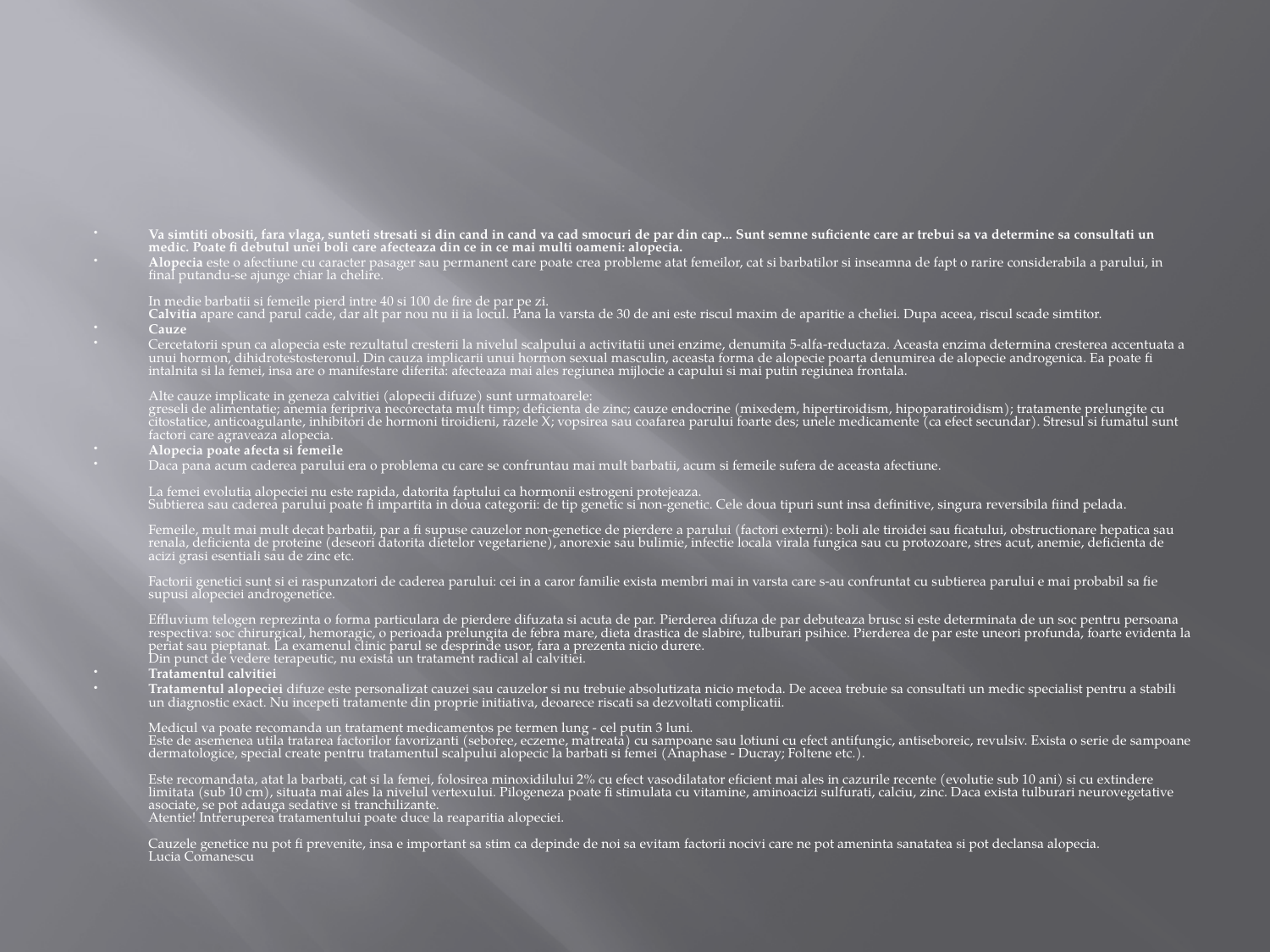

#
Va simtiti obositi, fara vlaga, sunteti stresati si din cand in cand va cad smocuri de par din cap... Sunt semne suficiente care ar trebui sa va determine sa consultati un medic. Poate fi debutul unei boli care afecteaza din ce in ce mai multi oameni: alopecia.
Alopecia este o afectiune cu caracter pasager sau permanent care poate crea probleme atat femeilor, cat si barbatilor si inseamna de fapt o rarire considerabila a parului, in final putandu-se ajunge chiar la chelire.
In medie barbatii si femeile pierd intre 40 si 100 de fire de par pe zi.
Calvitia apare cand parul cade, dar alt par nou nu ii ia locul. Pana la varsta de 30 de ani este riscul maxim de aparitie a cheliei. Dupa aceea, riscul scade simtitor.
Cauze
Cercetatorii spun ca alopecia este rezultatul cresterii la nivelul scalpului a activitatii unei enzime, denumita 5-alfa-reductaza. Aceasta enzima determina cresterea accentuata a unui hormon, dihidrotestosteronul. Din cauza implicarii unui hormon sexual masculin, aceasta forma de alopecie poarta denumirea de alopecie androgenica. Ea poate fi intalnita si la femei, insa are o manifestare diferita: afecteaza mai ales regiunea mijlocie a capului si mai putin regiunea frontala.
Alte cauze implicate in geneza calvitiei (alopecii difuze) sunt urmatoarele:
greseli de alimentatie; anemia feripriva necorectata mult timp; deficienta de zinc; cauze endocrine (mixedem, hipertiroidism, hipoparatiroidism); tratamente prelungite cu citostatice, anticoagulante, inhibitori de hormoni tiroidieni, razele X; vopsirea sau coafarea parului foarte des; unele medicamente (ca efect secundar). Stresul si fumatul sunt factori care agraveaza alopecia.
Alopecia poate afecta si femeile
Daca pana acum caderea parului era o problema cu care se confruntau mai mult barbatii, acum si femeile sufera de aceasta afectiune.
La femei evolutia alopeciei nu este rapida, datorita faptului ca hormonii estrogeni protejeaza.
Subtierea sau caderea parului poate fi impartita in doua categorii: de tip genetic si non-genetic. Cele doua tipuri sunt insa definitive, singura reversibila fiind pelada.
Femeile, mult mai mult decat barbatii, par a fi supuse cauzelor non-genetice de pierdere a parului (factori externi): boli ale tiroidei sau ficatului, obstructionare hepatica sau renala, deficienta de proteine (deseori datorita dietelor vegetariene), anorexie sau bulimie, infectie locala virala fungica sau cu protozoare, stres acut, anemie, deficienta de acizi grasi esentiali sau de zinc etc.
Factorii genetici sunt si ei raspunzatori de caderea parului: cei in a caror familie exista membri mai in varsta care s-au confruntat cu subtierea parului e mai probabil sa fie supusi alopeciei androgenetice.
Effluvium telogen reprezinta o forma particulara de pierdere difuzata si acuta de par. Pierderea difuza de par debuteaza brusc si este determinata de un soc pentru persoana respectiva: soc chirurgical, hemoragic, o perioada prelungita de febra mare, dieta drastica de slabire, tulburari psihice. Pierderea de par este uneori profunda, foarte evidenta la periat sau pieptanat. La examenul clinic parul se desprinde usor, fara a prezenta nicio durere.
Din punct de vedere terapeutic, nu exista un tratament radical al calvitiei.
Tratamentul calvitiei
Tratamentul alopeciei difuze este personalizat cauzei sau cauzelor si nu trebuie absolutizata nicio metoda. De aceea trebuie sa consultati un medic specialist pentru a stabili un diagnostic exact. Nu incepeti tratamente din proprie initiativa, deoarece riscati sa dezvoltati complicatii.
Medicul va poate recomanda un tratament medicamentos pe termen lung - cel putin 3 luni.
Este de asemenea utila tratarea factorilor favorizanti (seboree, eczeme, matreata) cu sampoane sau lotiuni cu efect antifungic, antiseboreic, revulsiv. Exista o serie de sampoane dermatologice, special create pentru tratamentul scalpului alopecic la barbati si femei (Anaphase - Ducray; Foltene etc.).
Este recomandata, atat la barbati, cat si la femei, folosirea minoxidilului 2% cu efect vasodilatator eficient mai ales in cazurile recente (evolutie sub 10 ani) si cu extindere limitata (sub 10 cm), situata mai ales la nivelul vertexului. Pilogeneza poate fi stimulata cu vitamine, aminoacizi sulfurati, calciu, zinc. Daca exista tulburari neurovegetative asociate, se pot adauga sedative si tranchilizante.
Atentie! Intreruperea tratamentului poate duce la reaparitia alopeciei.
Cauzele genetice nu pot fi prevenite, insa e important sa stim ca depinde de noi sa evitam factorii nocivi care ne pot ameninta sanatatea si pot declansa alopecia.
Lucia Comanescu